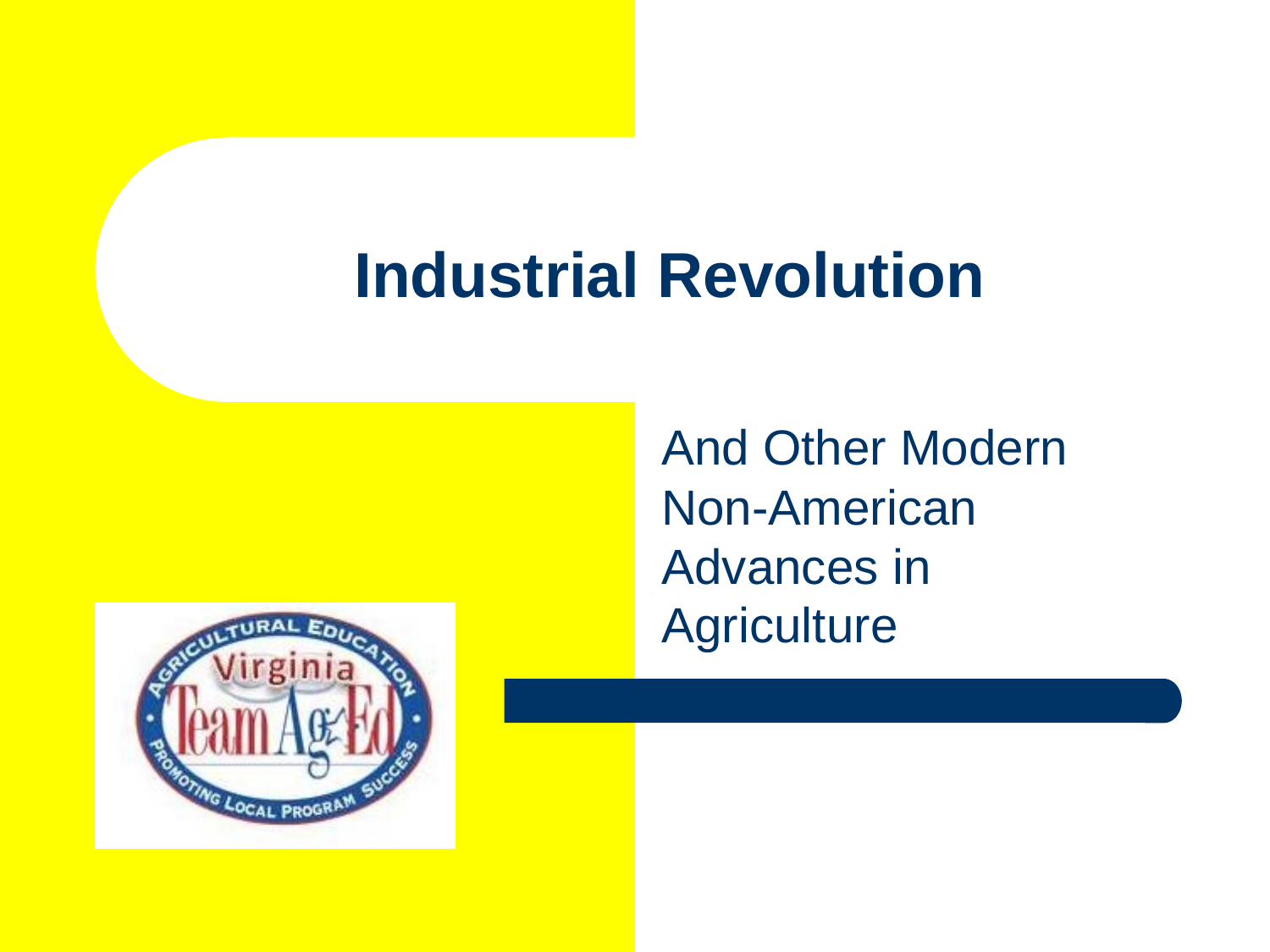

# Industrial Revolution
And Other Modern Non-American  Advances in Agriculture